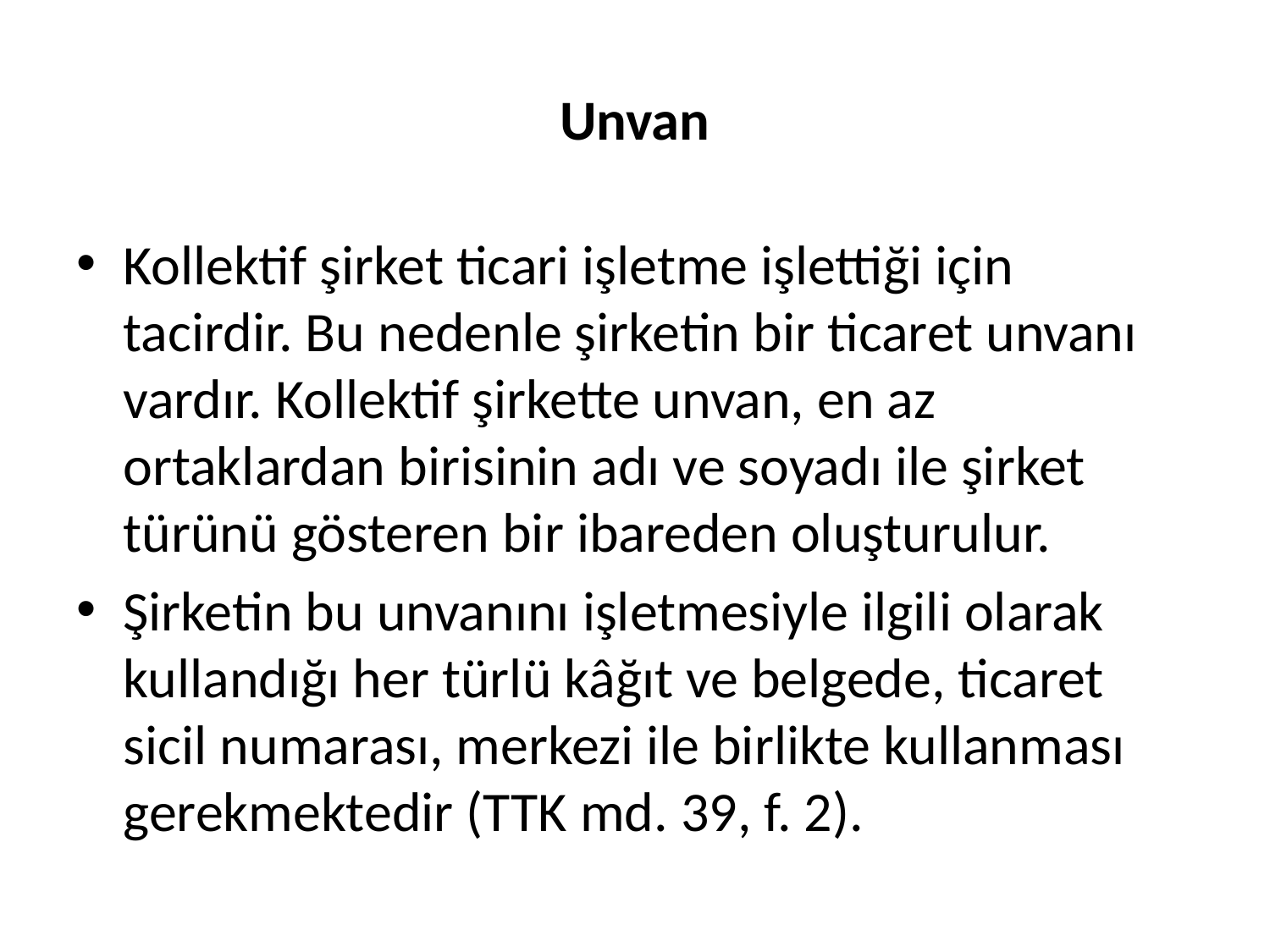

# Unvan
Kollektif şirket ticari işletme işlettiği için tacirdir. Bu nedenle şirketin bir ticaret unvanı vardır. Kollektif şirkette unvan, en az ortaklardan birisinin adı ve soyadı ile şirket türünü gösteren bir ibareden oluşturulur.
Şirketin bu unvanını işletmesiyle ilgili olarak kullandığı her türlü kâğıt ve belgede, ticaret sicil numarası, merkezi ile birlikte kullanması gerekmektedir (TTK md. 39, f. 2).